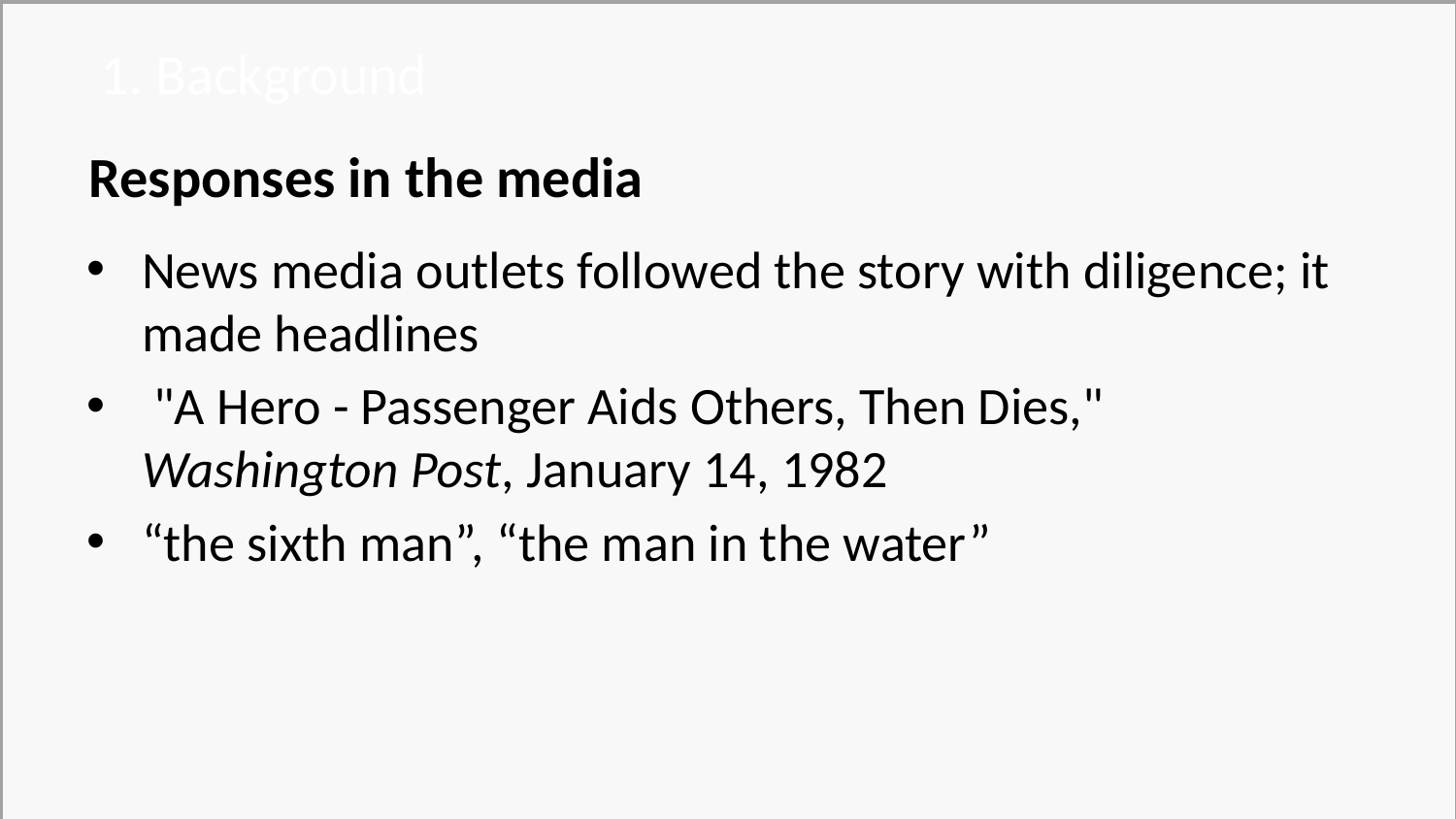

1. Background
Responses in the media
News media outlets followed the story with diligence; it made headlines
 "A Hero - Passenger Aids Others, Then Dies," Washington Post, January 14, 1982
“the sixth man”, “the man in the water”